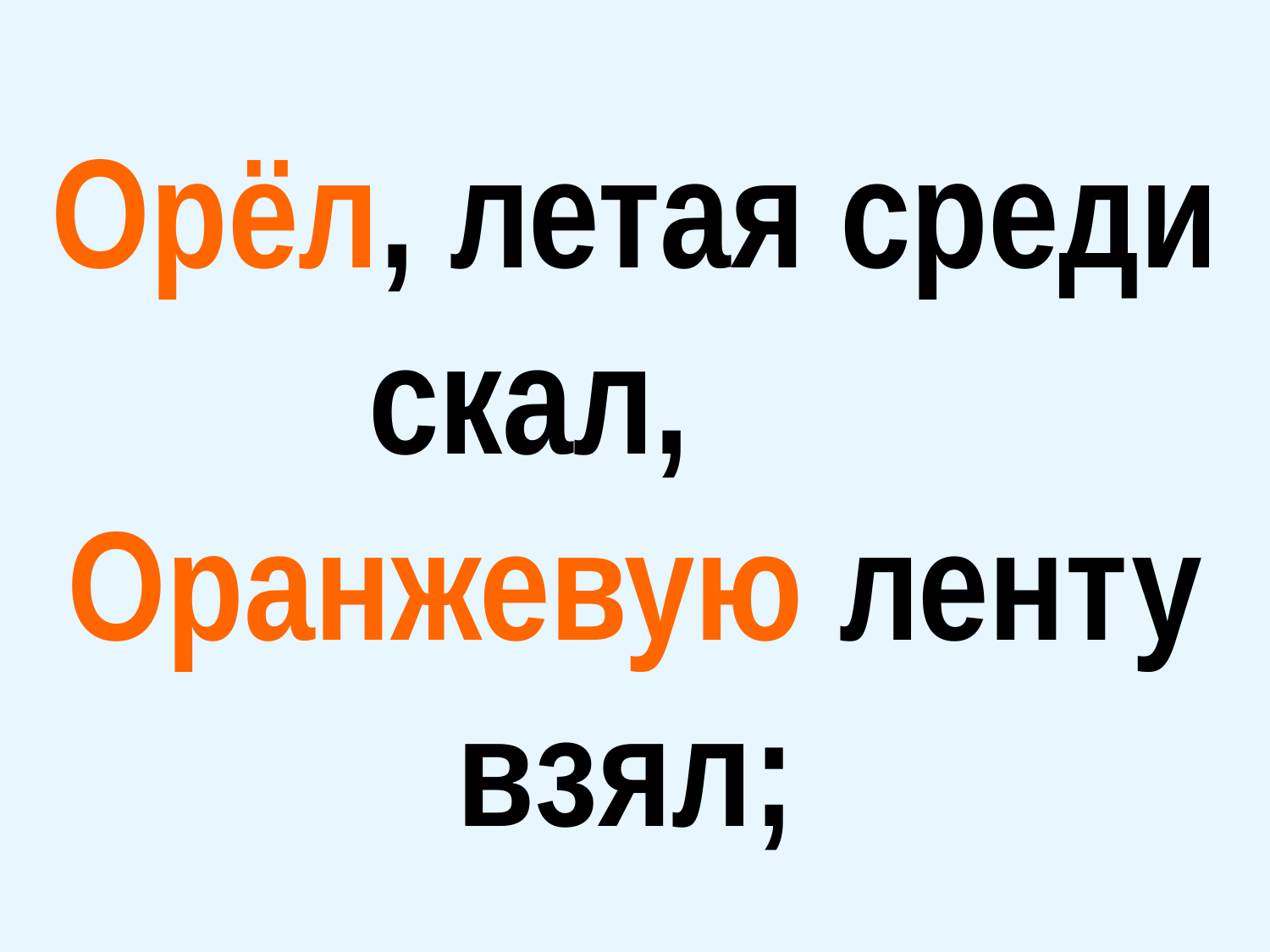

Орёл, летая среди скал,       Оранжевую ленту взял;